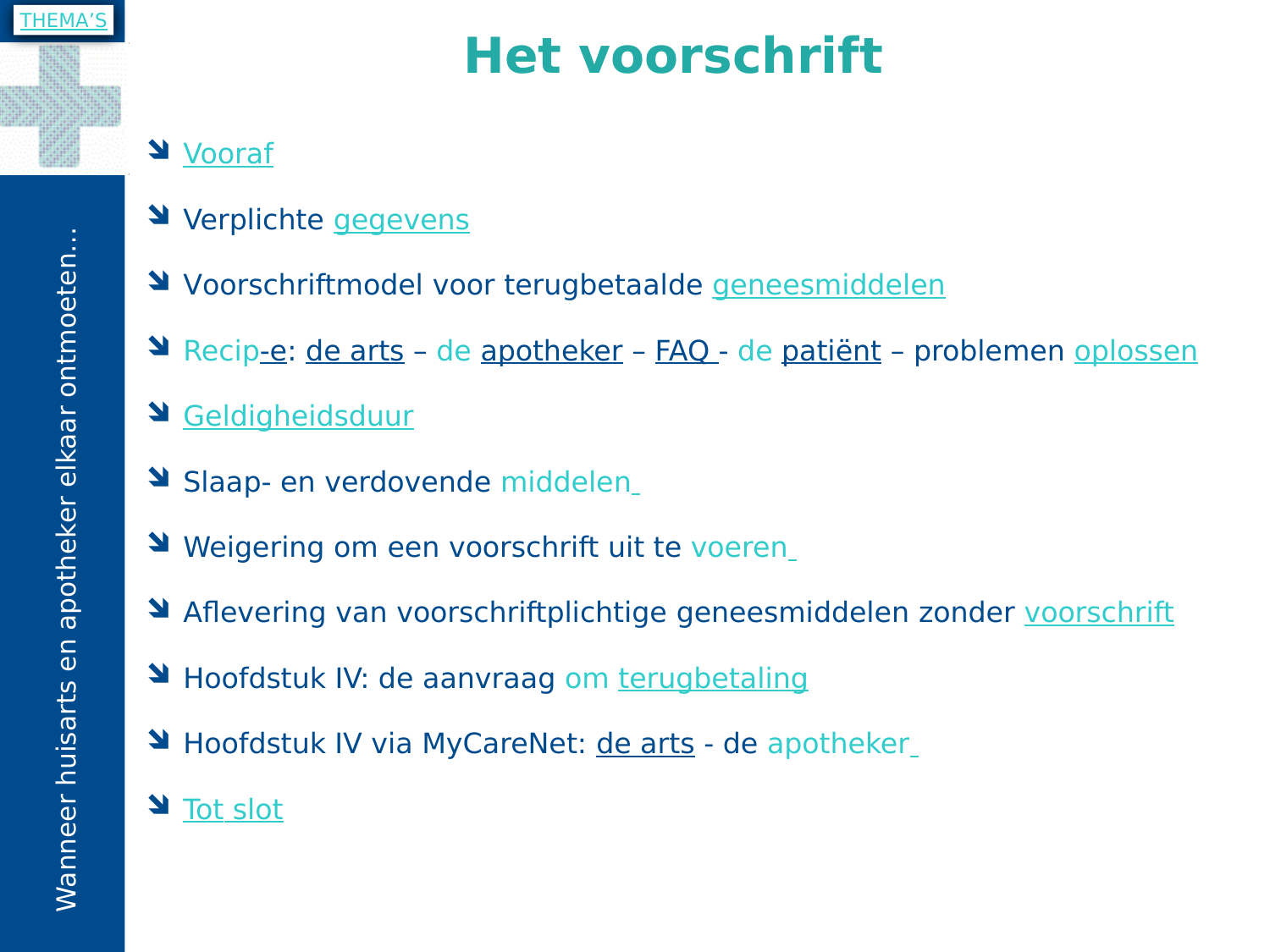

THEMA’S
Het voorschrift
 Vooraf
 Verplichte gegevens
 Voorschriftmodel voor terugbetaalde geneesmiddelen
 Recip-e: de arts – de apotheker – FAQ - de patiënt – problemen oplossen
 Geldigheidsduur
 Slaap- en verdovende middelen
 Weigering om een voorschrift uit te voeren
 Aflevering van voorschriftplichtige geneesmiddelen zonder voorschrift
 Hoofdstuk IV: de aanvraag om terugbetaling
 Hoofdstuk IV via MyCareNet: de arts - de apotheker
Tot slot